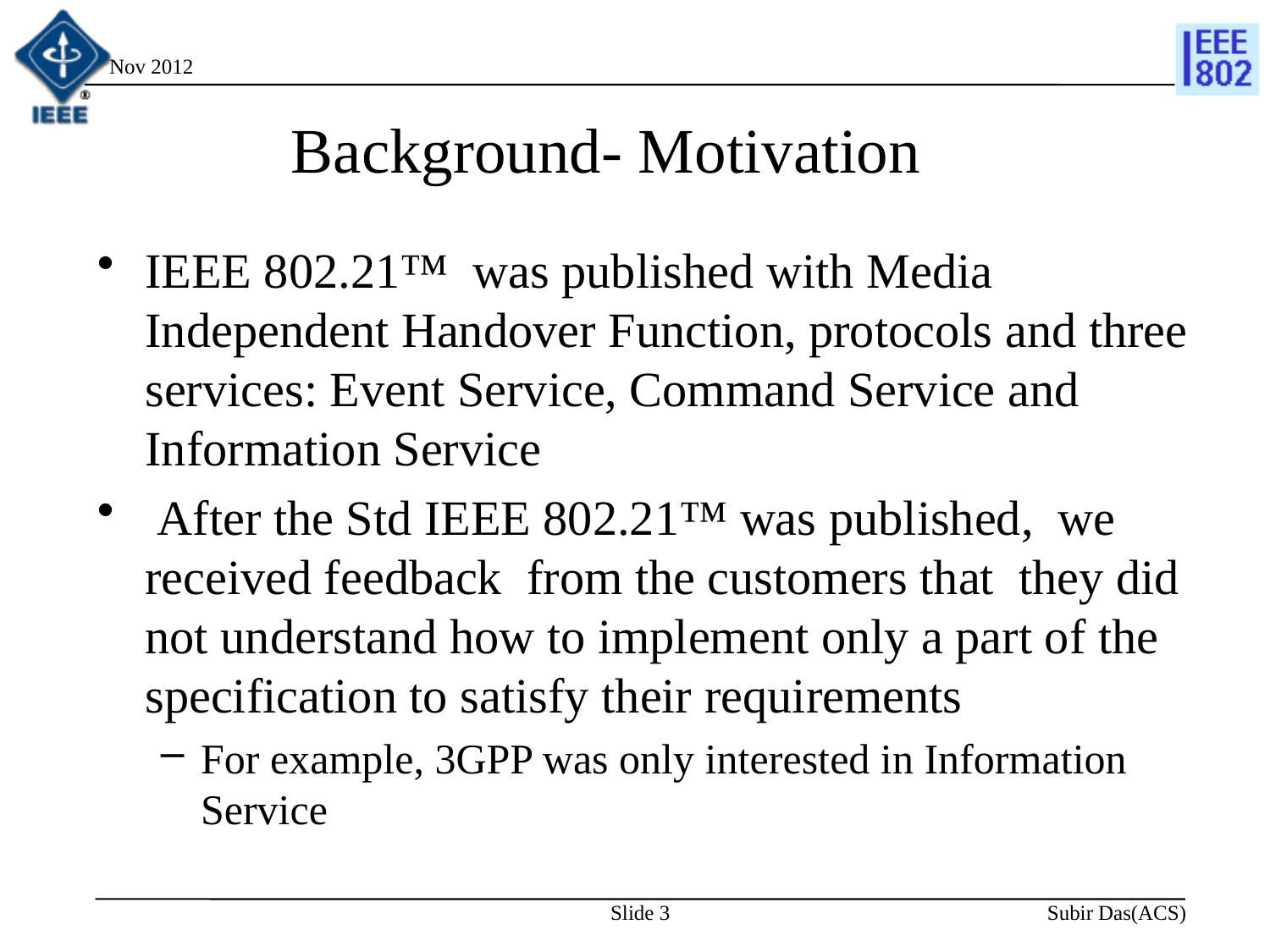

Nov 2012
# Background- Motivation
IEEE 802.21™  was published with Media Independent Handover Function, protocols and three services: Event Service, Command Service and Information Service
 After the Std IEEE 802.21™ was published,  we received feedback  from the customers that  they did not understand how to implement only a part of the specification to satisfy their requirements
For example, 3GPP was only interested in Information Service

Slide 3
Subir Das(ACS)